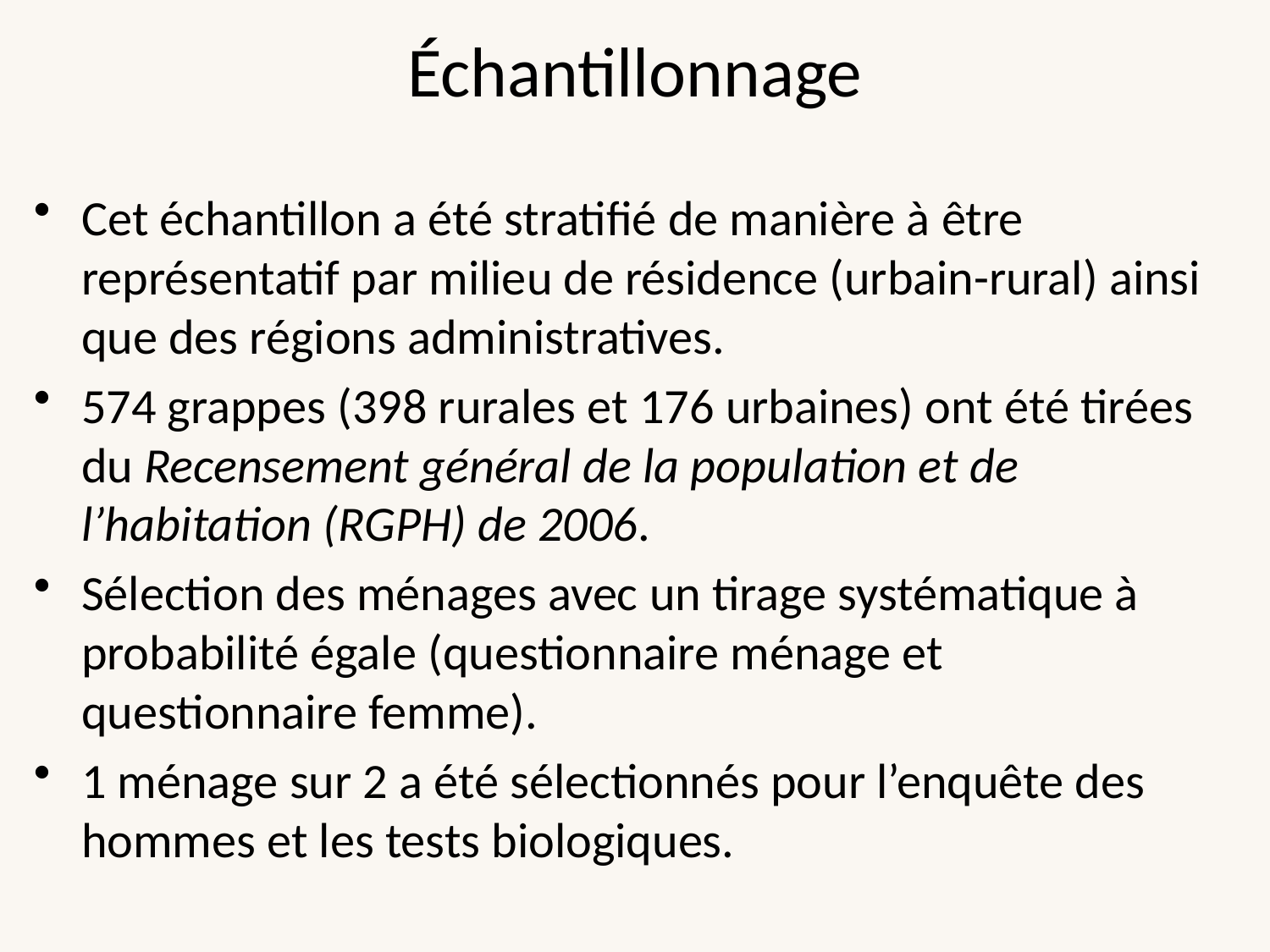

# Échantillonnage
Cet échantillon a été stratifié de manière à être représentatif par milieu de résidence (urbain-rural) ainsi que des régions administratives.
574 grappes (398 rurales et 176 urbaines) ont été tirées du Recensement général de la population et de l’habitation (RGPH) de 2006.
Sélection des ménages avec un tirage systématique à probabilité égale (questionnaire ménage et questionnaire femme).
1 ménage sur 2 a été sélectionnés pour l’enquête des hommes et les tests biologiques.